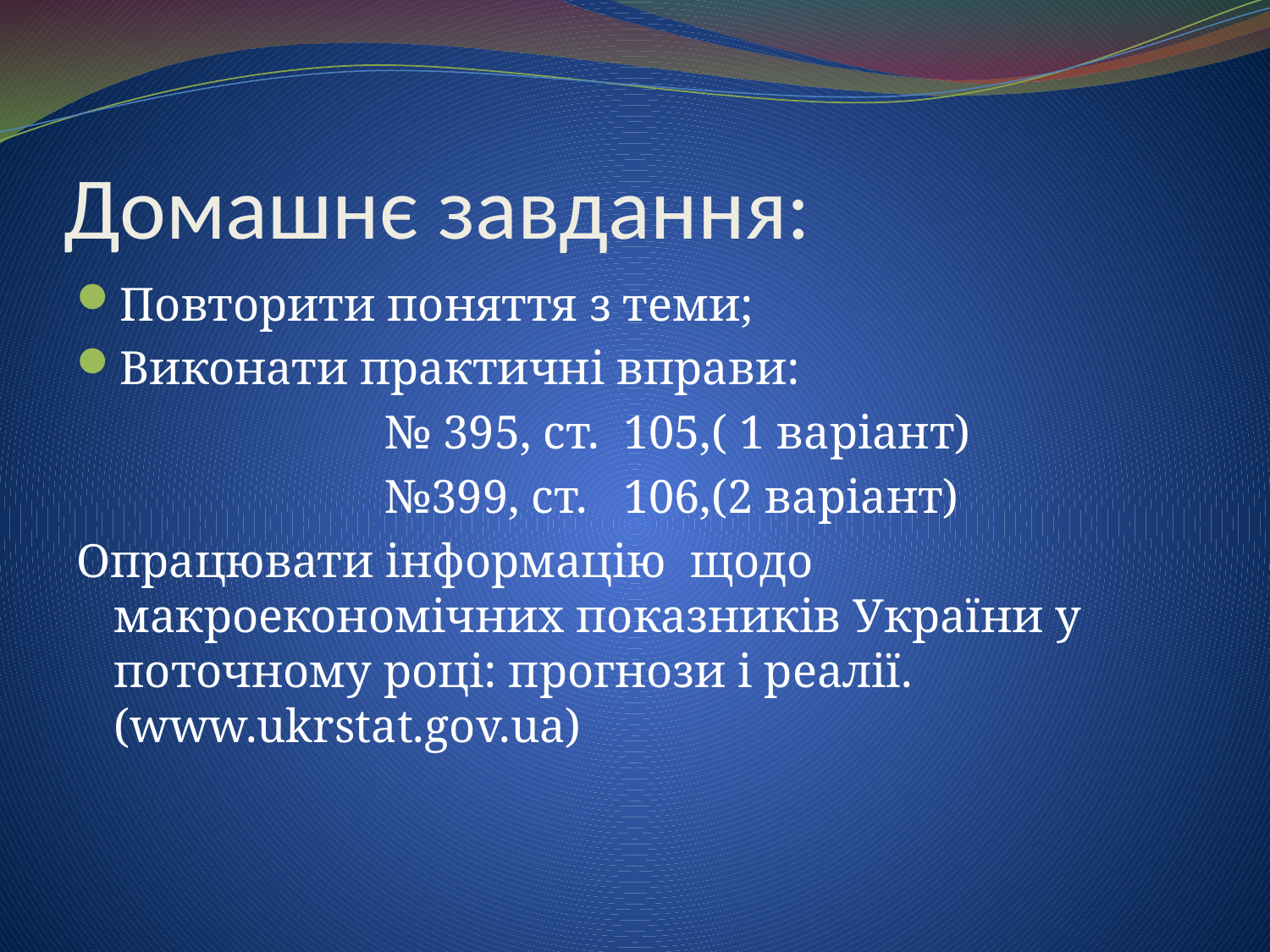

# Домашнє завдання:
Повторити поняття з теми;
Виконати практичні вправи:
                          № 395, ст.  105,( 1 варіант)
                          №399, ст.   106,(2 варіант)
Опрацювати інформацію  щодо макроекономічних показників України у поточному році: прогнози і реалії.(www.ukrstat.gov.ua)